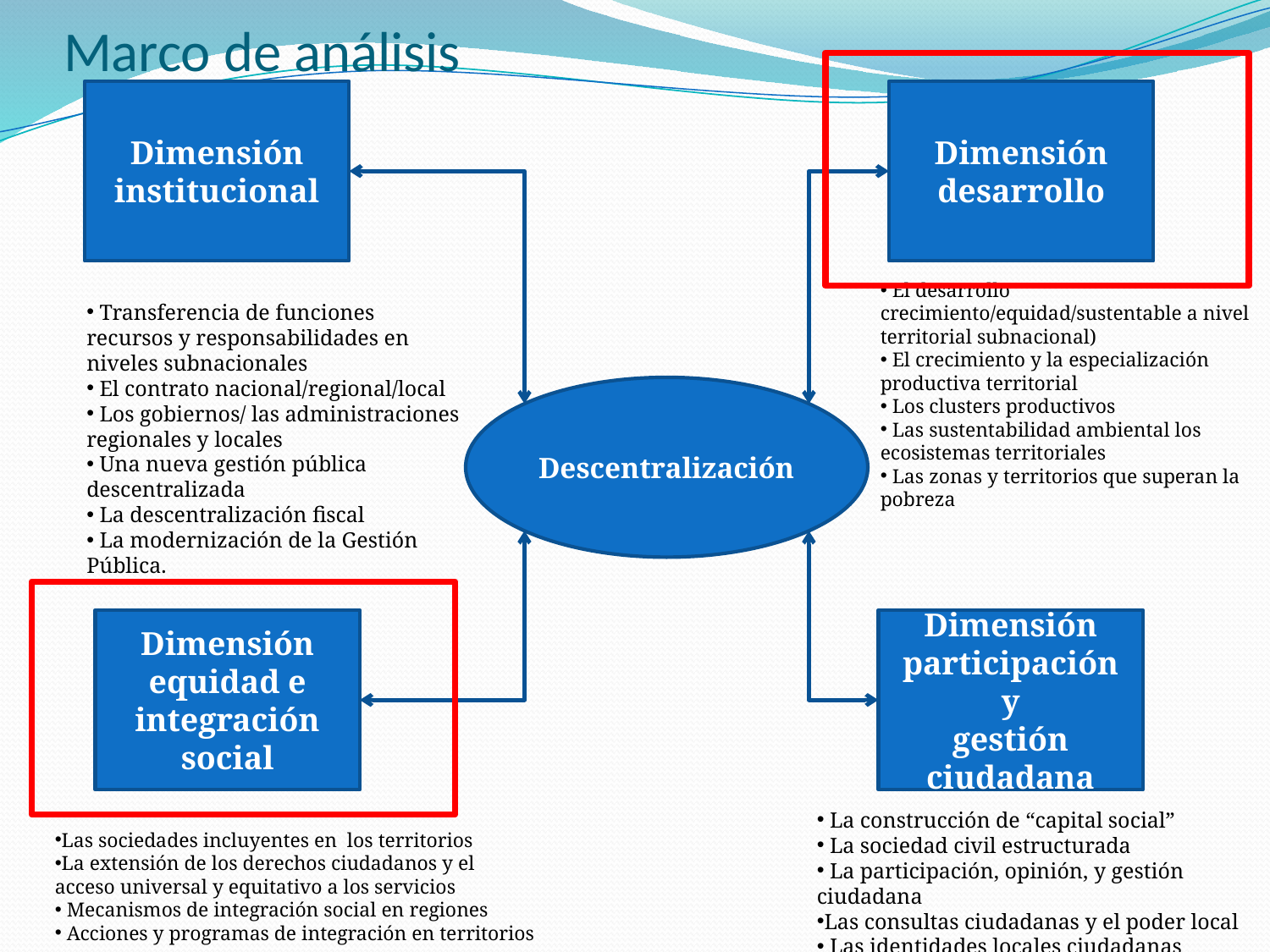

# Marco de análisis

Dimensión institucional
Dimensión desarrollo
 El desarrollo crecimiento/equidad/sustentable a nivel territorial subnacional)
 El crecimiento y la especialización productiva territorial
 Los clusters productivos
 Las sustentabilidad ambiental los ecosistemas territoriales
 Las zonas y territorios que superan la pobreza
 Transferencia de funciones recursos y responsabilidades en niveles subnacionales
 El contrato nacional/regional/local
 Los gobiernos/ las administraciones regionales y locales
 Una nueva gestión pública descentralizada
 La descentralización fiscal
 La modernización de la Gestión Pública.
Descentralización

Dimensión equidad e
integración social
Dimensión participación y
gestión ciudadana
 La construcción de “capital social”
 La sociedad civil estructurada
 La participación, opinión, y gestión ciudadana
Las consultas ciudadanas y el poder local
 Las identidades locales ciudadanas
Las sociedades incluyentes en  los territorios
La extensión de los derechos ciudadanos y el acceso universal y equitativo a los servicios
 Mecanismos de integración social en regiones
 Acciones y programas de integración en territorios